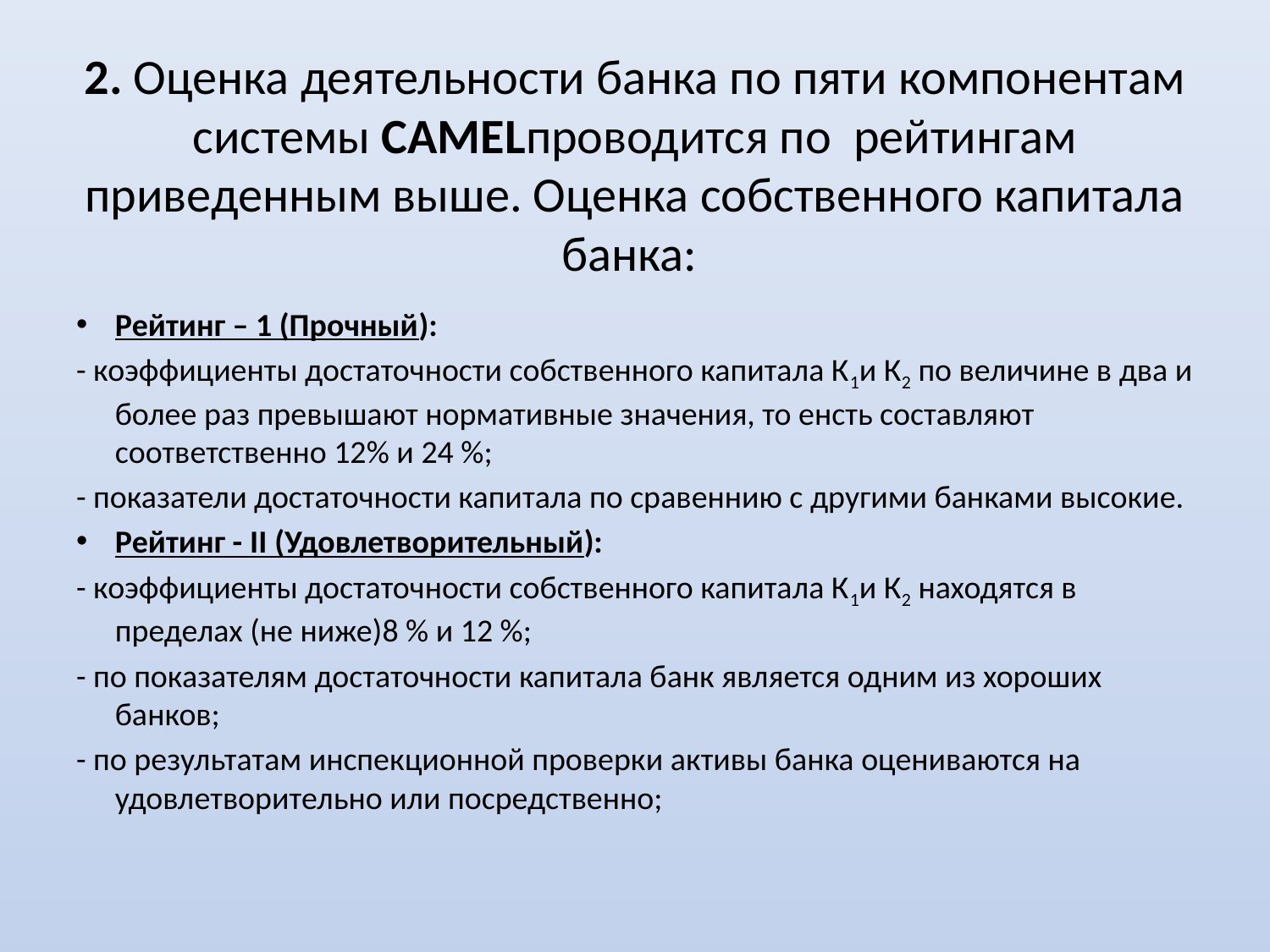

# 2. Оценка деятельности банка по пяти компонентам системы СAMELпроводится по  рейтингам приведенным выше. Оценка собственного капитала банка:
Рейтинг – 1 (Прочный):
- коэффициенты достаточности собственного капитала К1и К2 по величине в два и более раз превышают нормативные значения, то енсть составляют  соответственно 12% и 24 %;
- показатели достаточности капитала по сравеннию с другими банками высокие.
Рейтинг - II (Удовлетворительный):
- коэффициенты достаточности собственного капитала К1и К2 находятся в пределах (не ниже)8 % и 12 %;
- по показателям достаточности капитала банк является одним из хороших банков;
- по результатам инспекционной проверки активы банка оцениваются на удовлетворительно или посредственно;